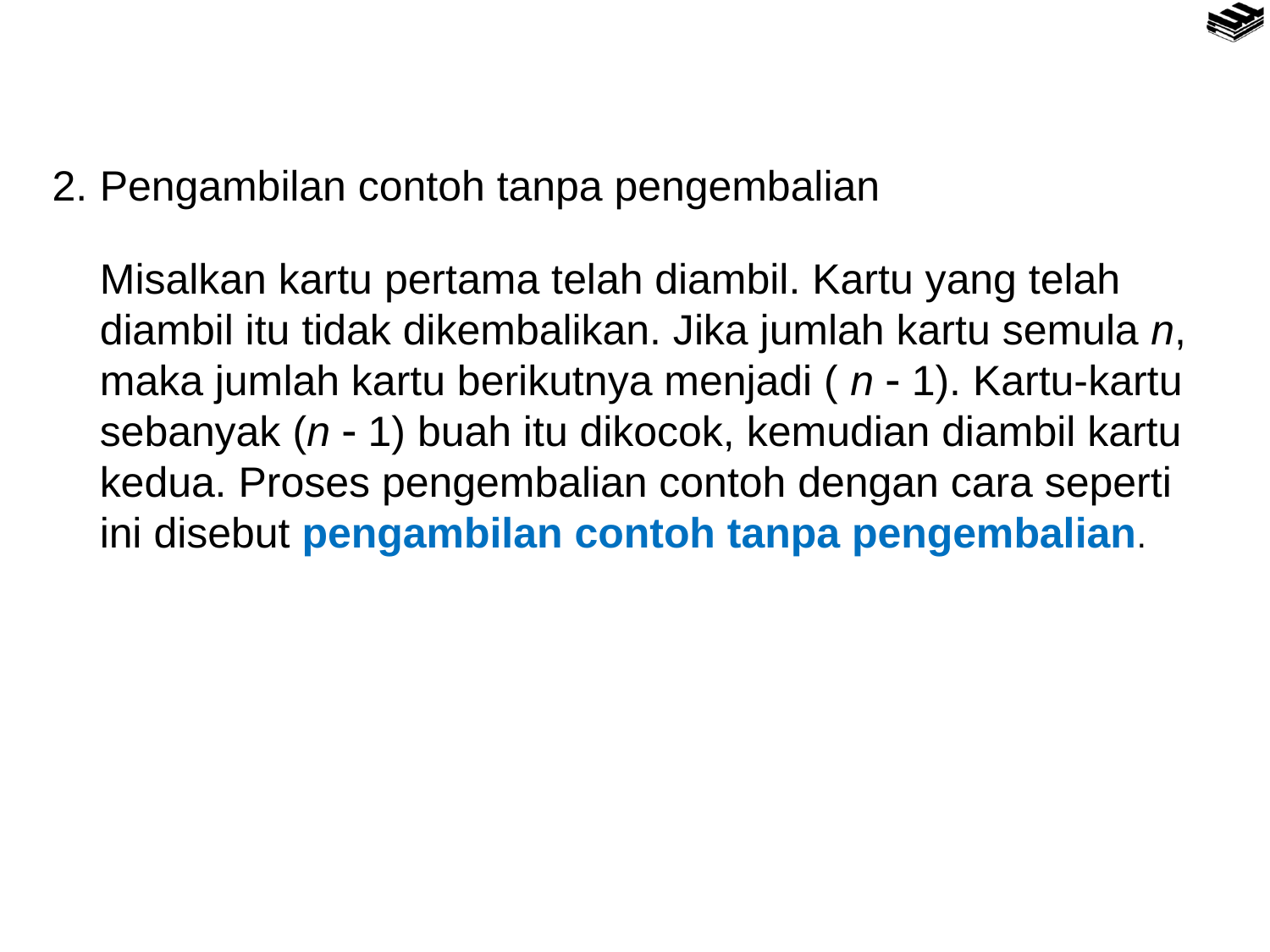

Pengambilan contoh tanpa pengembalian
	Misalkan kartu pertama telah diambil. Kartu yang telah diambil itu tidak dikembalikan. Jika jumlah kartu semula n, maka jumlah kartu berikutnya menjadi ( n − 1). Kartu-kartu sebanyak (n − 1) buah itu dikocok, kemudian diambil kartu kedua. Proses pengembalian contoh dengan cara seperti ini disebut pengambilan contoh tanpa pengembalian.